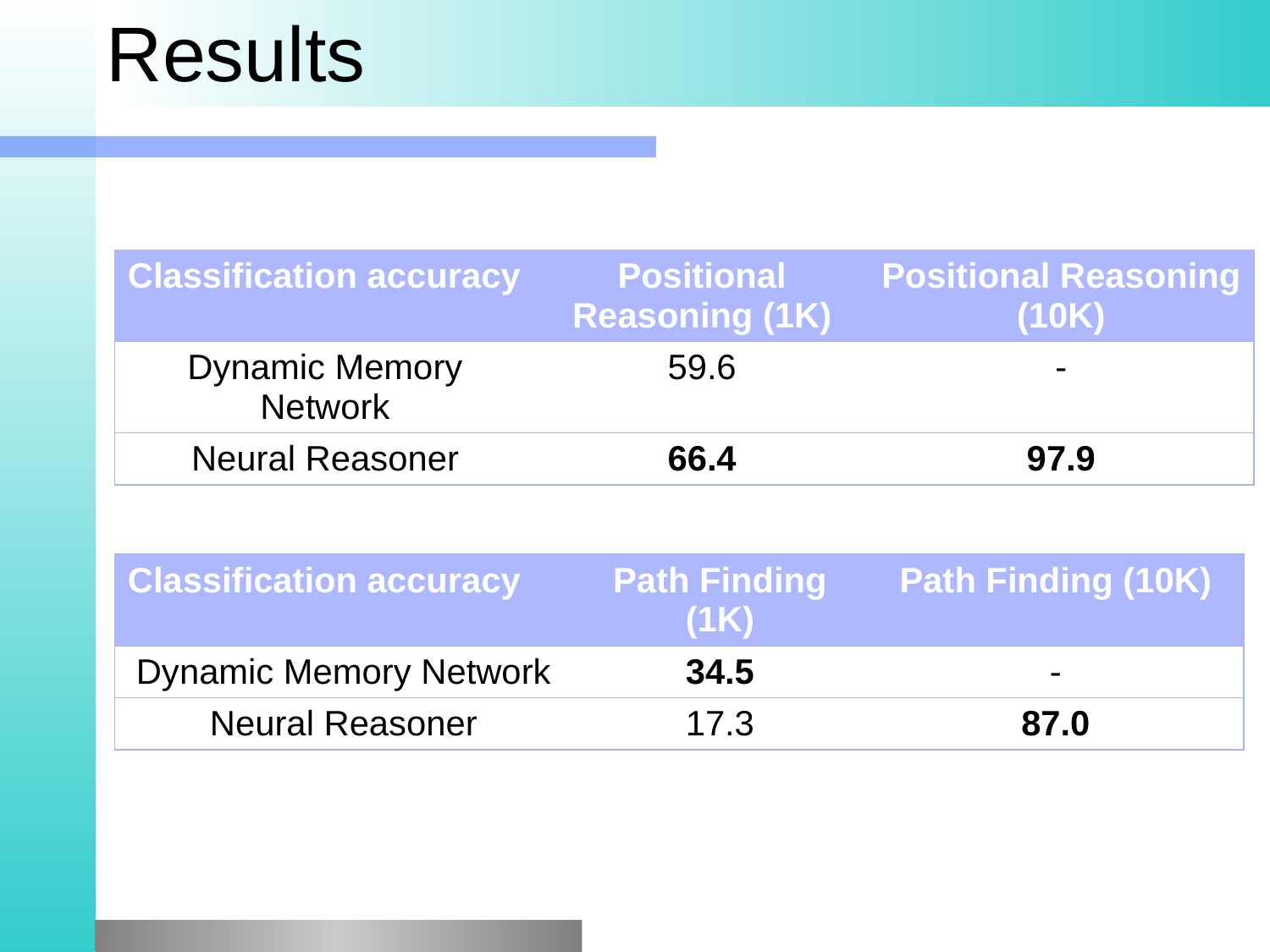

# Results
| Classification accuracy | Positional Reasoning (1K) | Positional Reasoning (10K) |
| --- | --- | --- |
| Dynamic Memory Network | 59.6 | - |
| Neural Reasoner | 66.4 | 97.9 |
| Classification accuracy | Path Finding (1K) | Path Finding (10K) |
| --- | --- | --- |
| Dynamic Memory Network | 34.5 | - |
| Neural Reasoner | 17.3 | 87.0 |